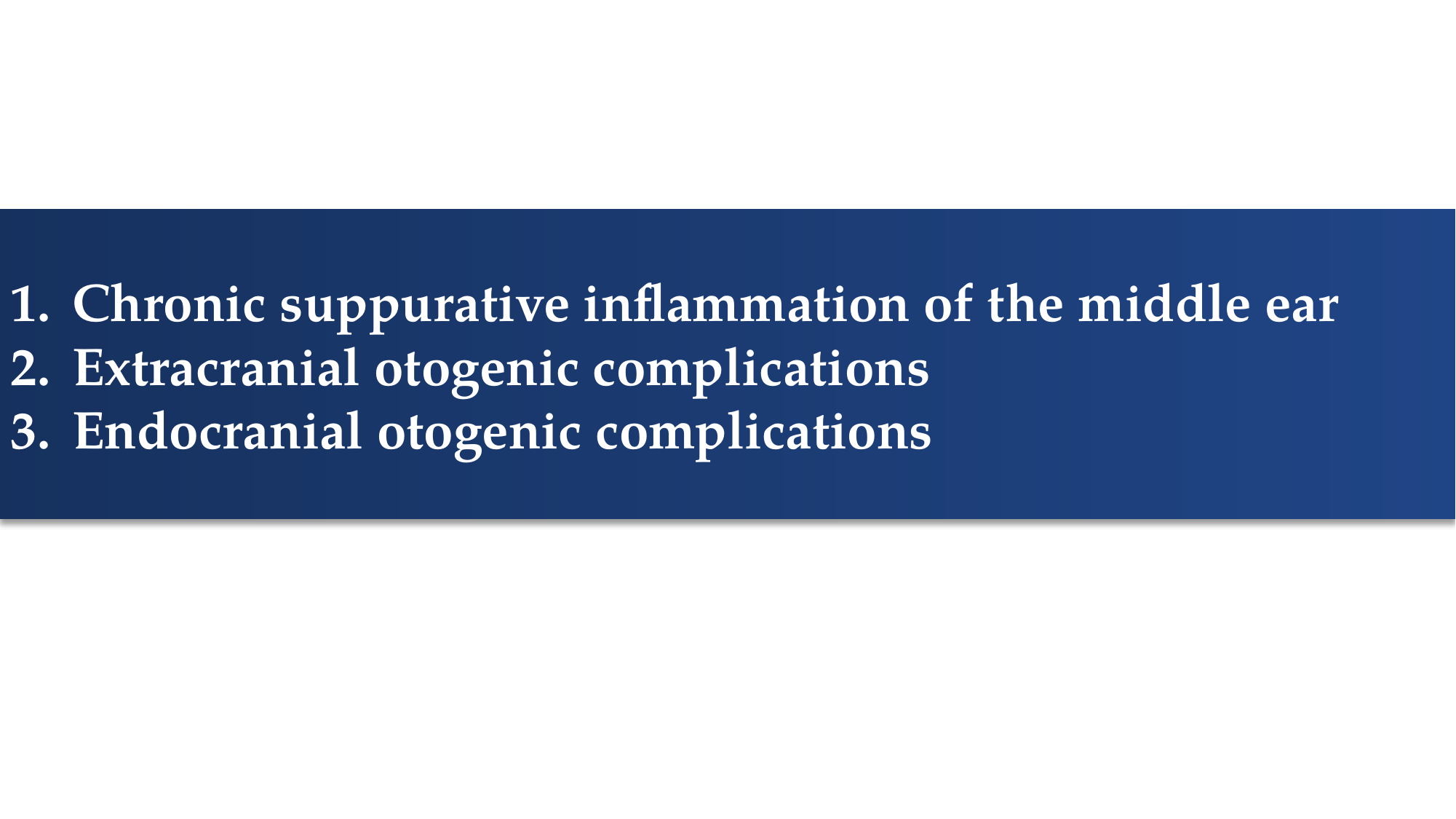

Chronic suppurative inflammation of the middle ear
Extracranial otogenic complications
Endocranial otogenic complications